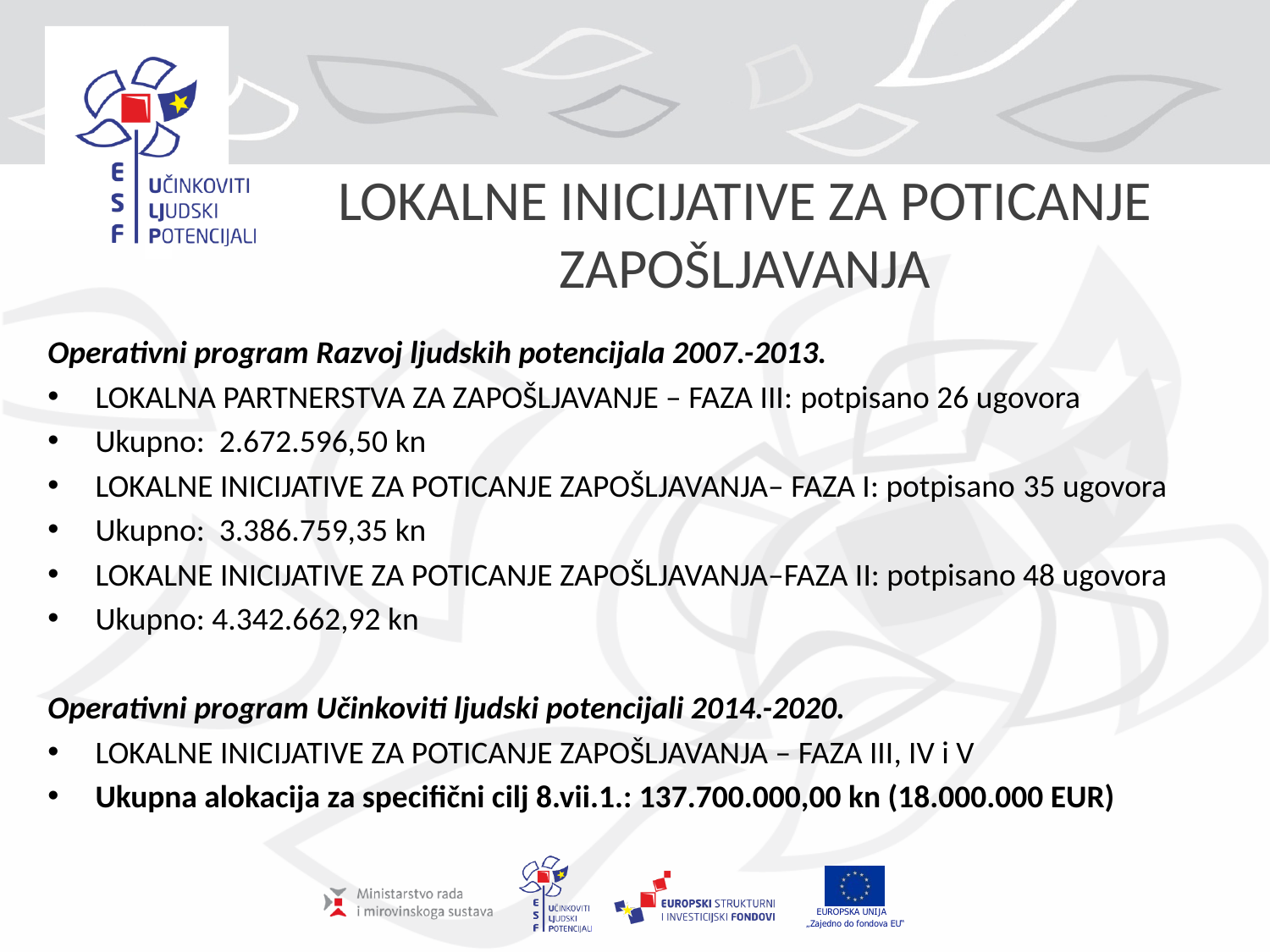

LOKALNE INICIJATIVE ZA POTICANJE ZAPOŠLJAVANJA
Operativni program Razvoj ljudskih potencijala 2007.-2013.
LOKALNA PARTNERSTVA ZA ZAPOŠLJAVANJE – FAZA III: potpisano 26 ugovora
Ukupno:  2.672.596,50 kn
LOKALNE INICIJATIVE ZA POTICANJE ZAPOŠLJAVANJA– FAZA I: potpisano 35 ugovora
Ukupno:  3.386.759,35 kn
LOKALNE INICIJATIVE ZA POTICANJE ZAPOŠLJAVANJA–FAZA II: potpisano 48 ugovora
Ukupno: 4.342.662,92 kn

Operativni program Učinkoviti ljudski potencijali 2014.-2020.
LOKALNE INICIJATIVE ZA POTICANJE ZAPOŠLJAVANJA – FAZA III, IV i V
Ukupna alokacija za specifični cilj 8.vii.1.: 137.700.000,00 kn (18.000.000 EUR)